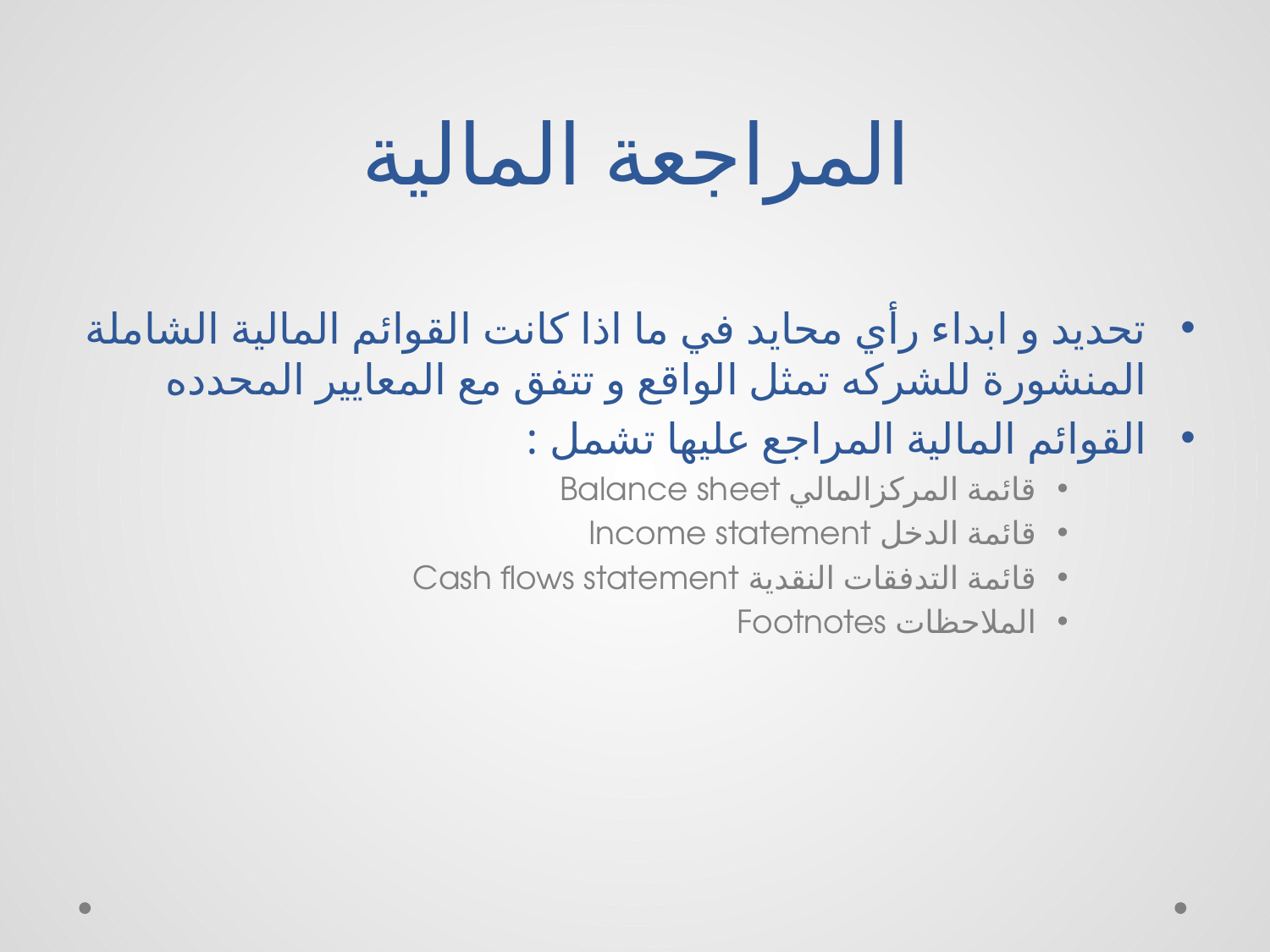

# المراجعة المالية

تحديد و ابداء رأي محايد في ما اذا كانت القوائم المالية الشاملة المنشورة للشركه تمثل الواقع و تتفق مع المعايير المحدده
القوائم المالية المراجع عليها تشمل :
قائمة المركزالمالي Balance sheet
قائمة الدخل Income statement
قائمة التدفقات النقدية Cash flows statement
الملاحظات Footnotes